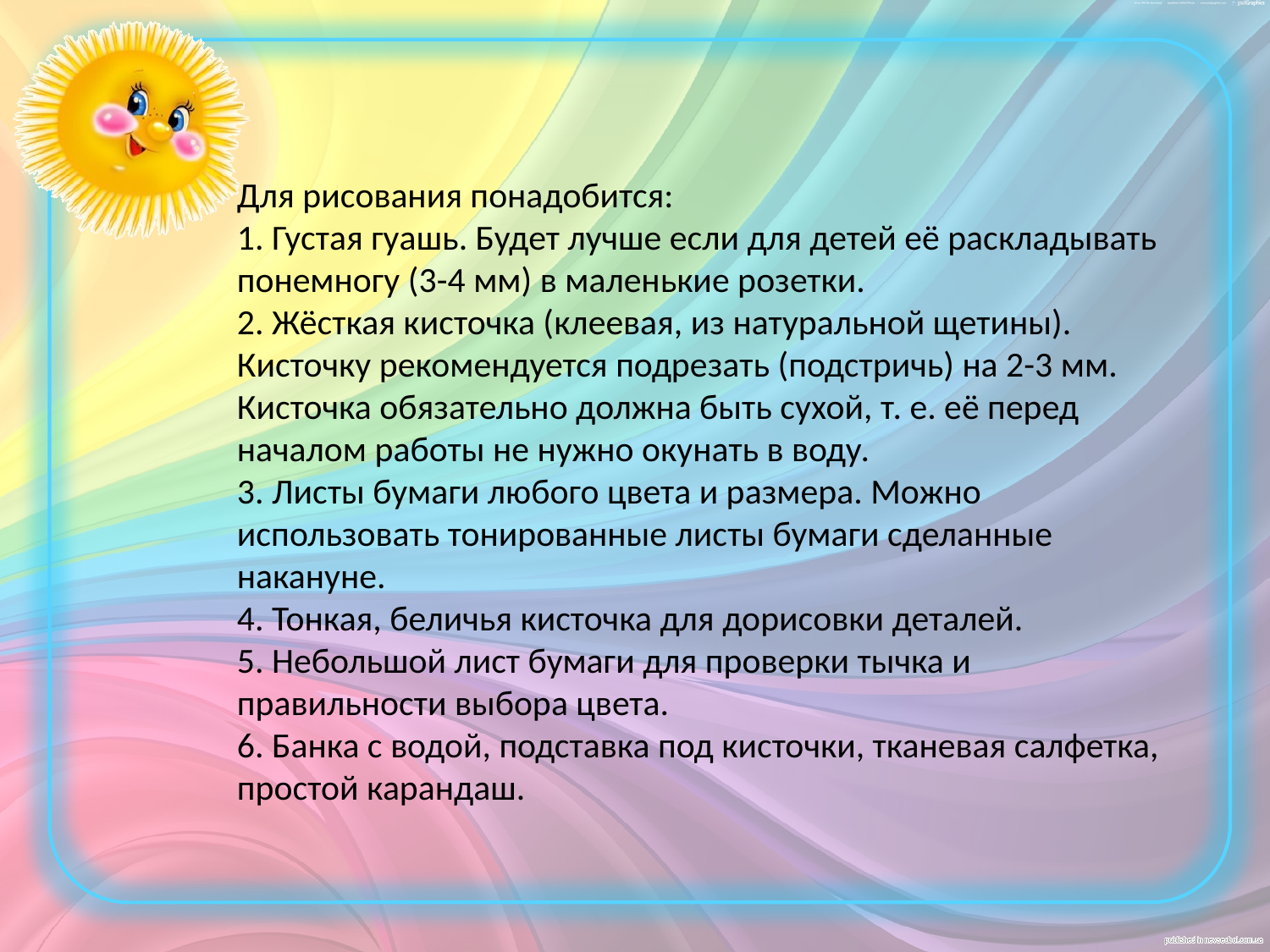

Для рисования понадобится:
1. Густая гуашь. Будет лучше если для детей её раскладывать понемногу (3-4 мм) в маленькие розетки.
2. Жёсткая кисточка (клеевая, из натуральной щетины). Кисточку рекомендуется подрезать (подстричь) на 2-3 мм. Кисточка обязательно должна быть сухой, т. е. её перед началом работы не нужно окунать в воду.
3. Листы бумаги любого цвета и размера. Можно использовать тонированные листы бумаги сделанные накануне.
4. Тонкая, беличья кисточка для дорисовки деталей.
5. Небольшой лист бумаги для проверки тычка и правильности выбора цвета.
6. Банка с водой, подставка под кисточки, тканевая салфетка, простой карандаш.